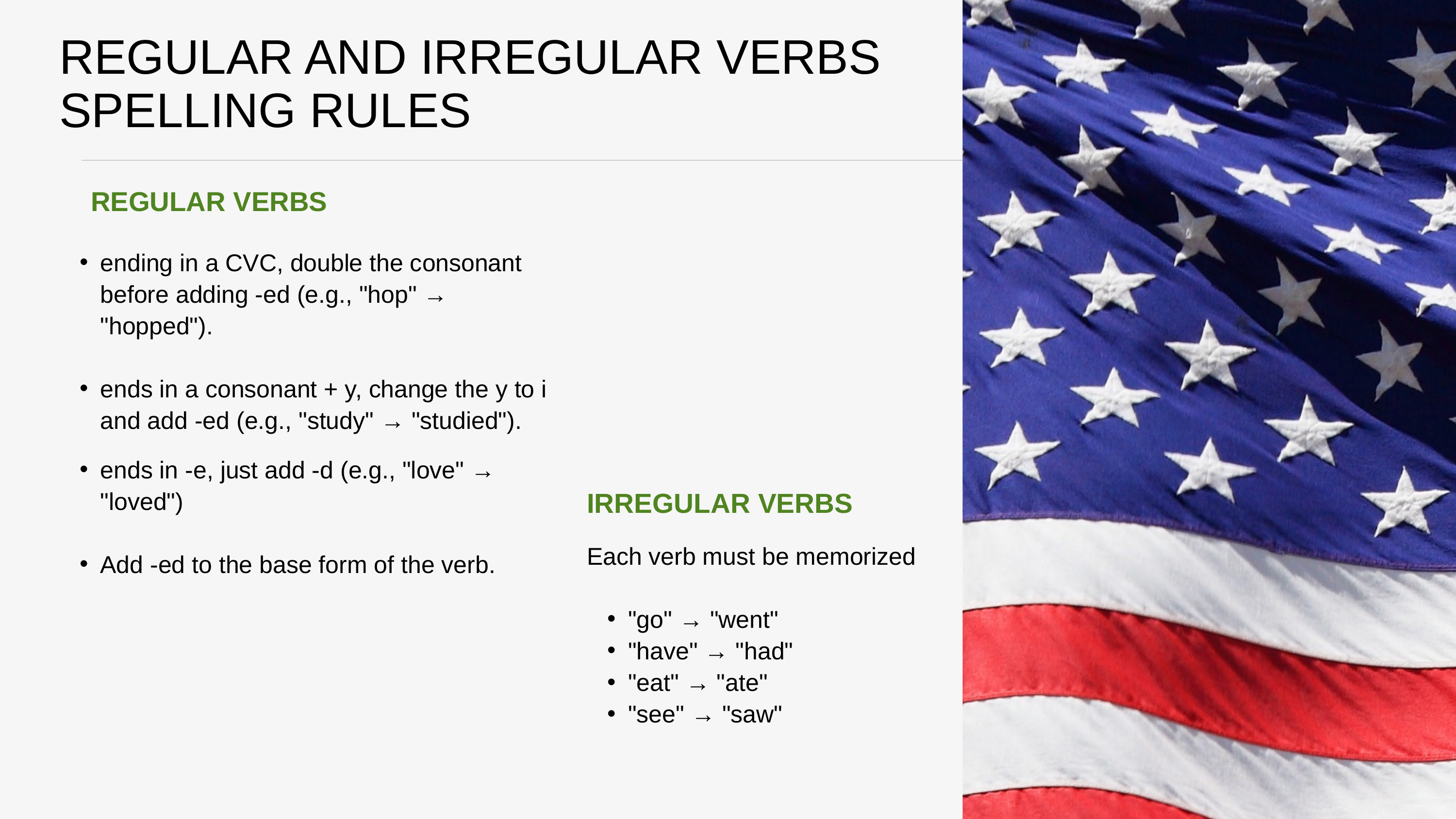

REGULAR AND IRREGULAR VERBS SPELLING RULES

REGULAR VERBS

ending in a CVC, double the consonant before adding -ed (e.g., "hop" → "hopped").

ends in a consonant + y, change the y to i and add -ed (e.g., "study" → "studied").

ends in -e, just add -d (e.g., "love" → "loved")

Add -ed to the base form of the verb.

IRREGULAR VERBS
Each verb must be memorized

"go" → "went"
"have" → "had"
"eat" → "ate"
"see" → "saw"